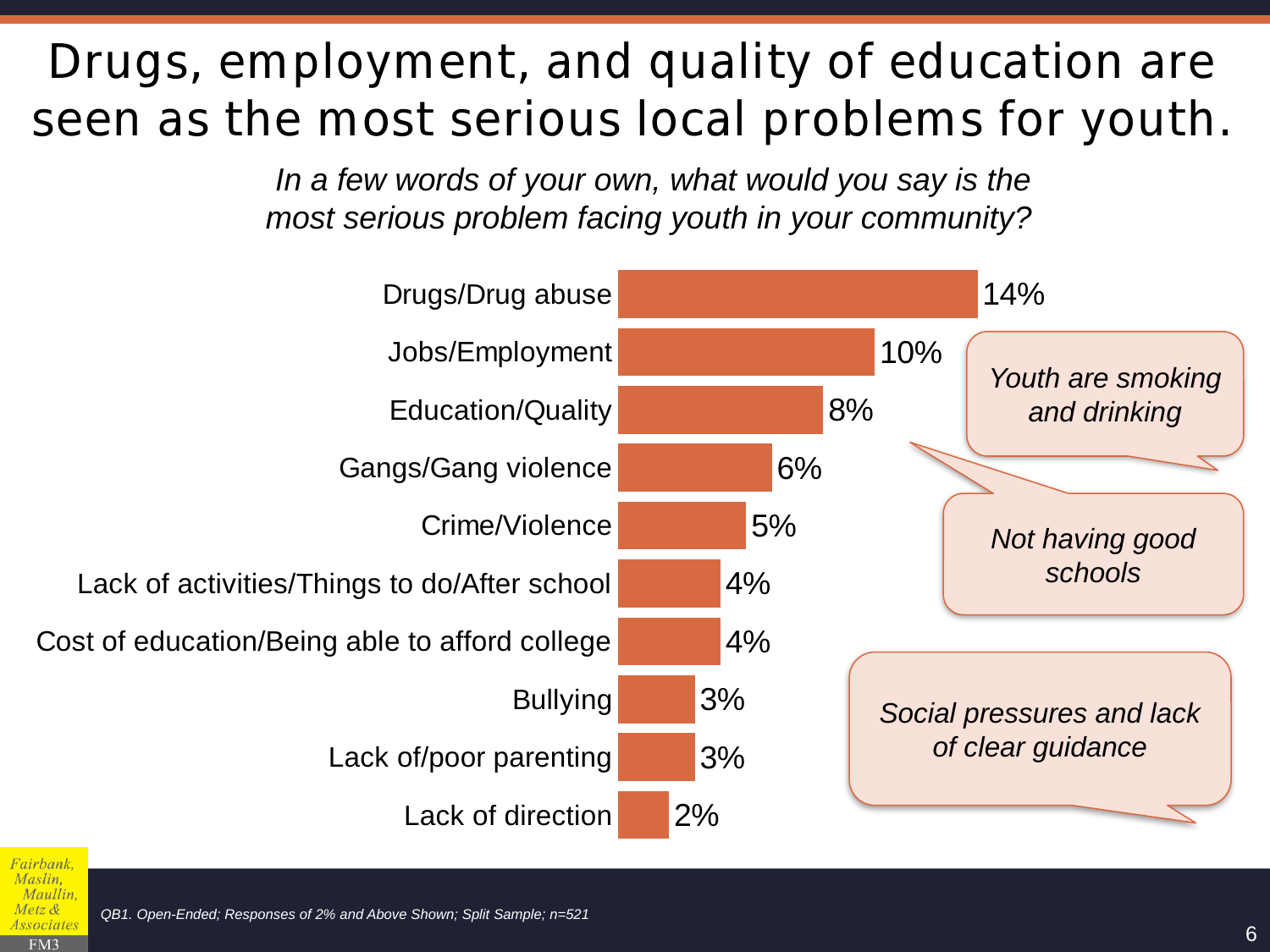

# Drugs, employment, and quality of education are seen as the most serious local problems for youth.
In a few words of your own, what would you say is the most serious problem facing youth in your community?

### Chart

| Category | Column1 |
|---|---|
| Drugs/Drug abuse | 0.14 |
| Jobs/Employment | 0.1 |
| Education/Quality | 0.08 |
| Gangs/Gang violence | 0.06 |
| Crime/Violence | 0.05 |
| Lack of activities/Things to do/After school | 0.04 |
| Cost of education/Being able to afford college | 0.04 |
| Bullying | 0.03 |
| Lack of/poor parenting | 0.03 |
| Lack of direction | 0.02 |
Youth are smoking and drinking
Not having good schools
Social pressures and lack of clear guidance
QB1. Open-Ended; Responses of 2% and Above Shown; Split Sample; n=521